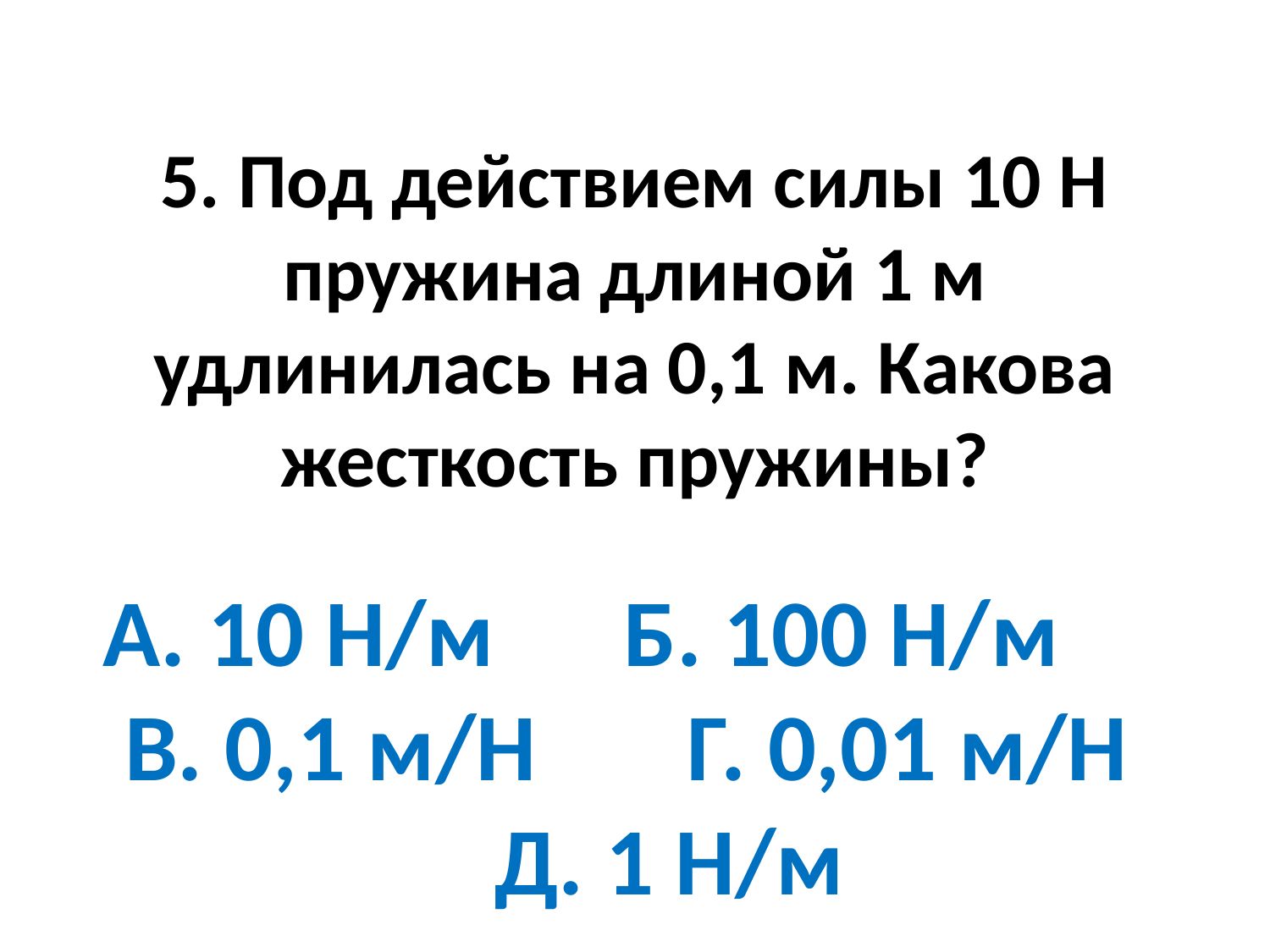

# 5. Под действием силы 10 Н пружина длиной 1 м удлинилась на 0,1 м. Какова жесткость пружины?
А. 10 Н/м      Б. 100 Н/м      В. 0,1 м/Н       Г. 0,01 м/Н     Д. 1 Н/м